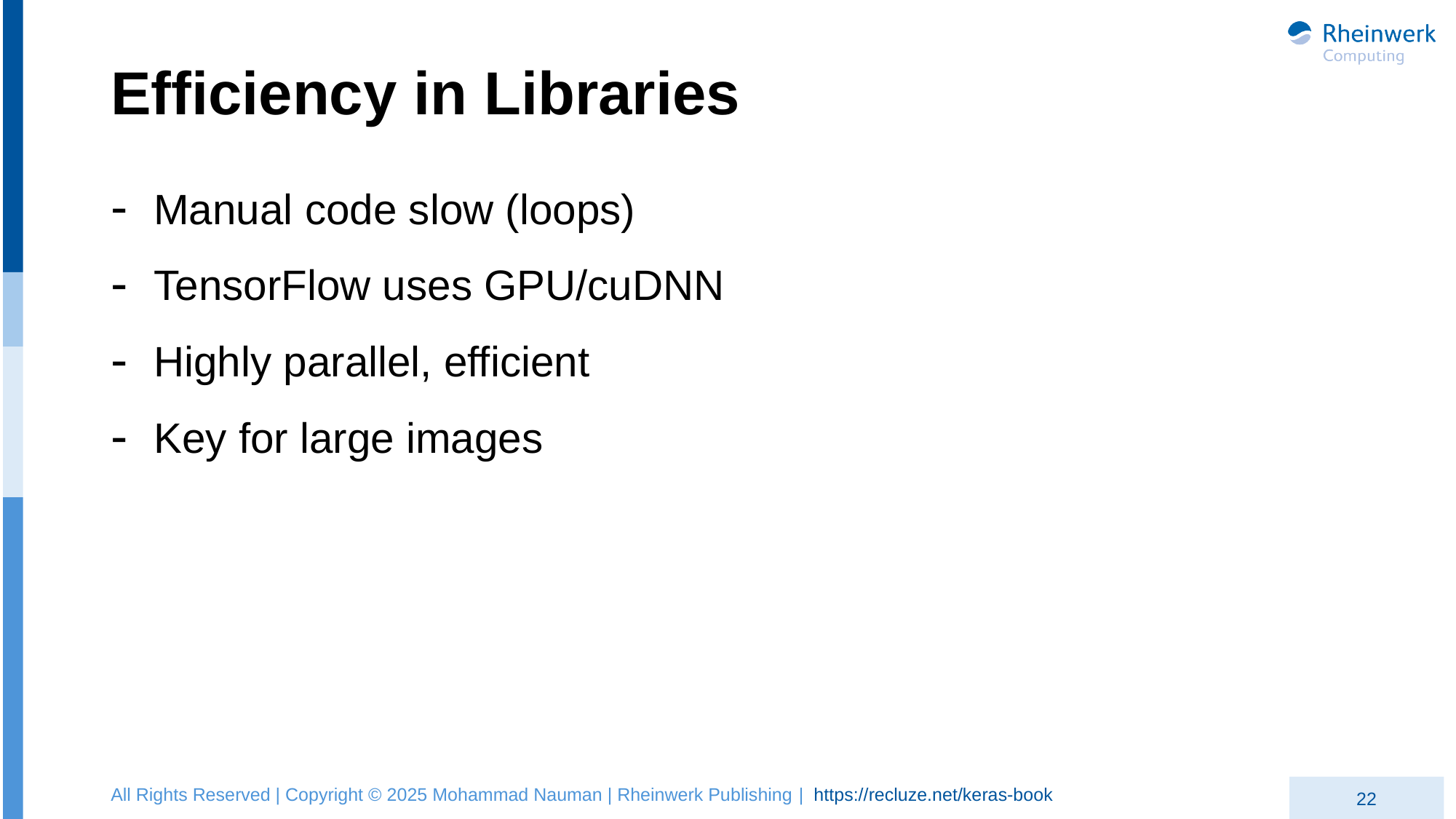

# Efficiency in Libraries
Manual code slow (loops)
TensorFlow uses GPU/cuDNN
Highly parallel, efficient
Key for large images